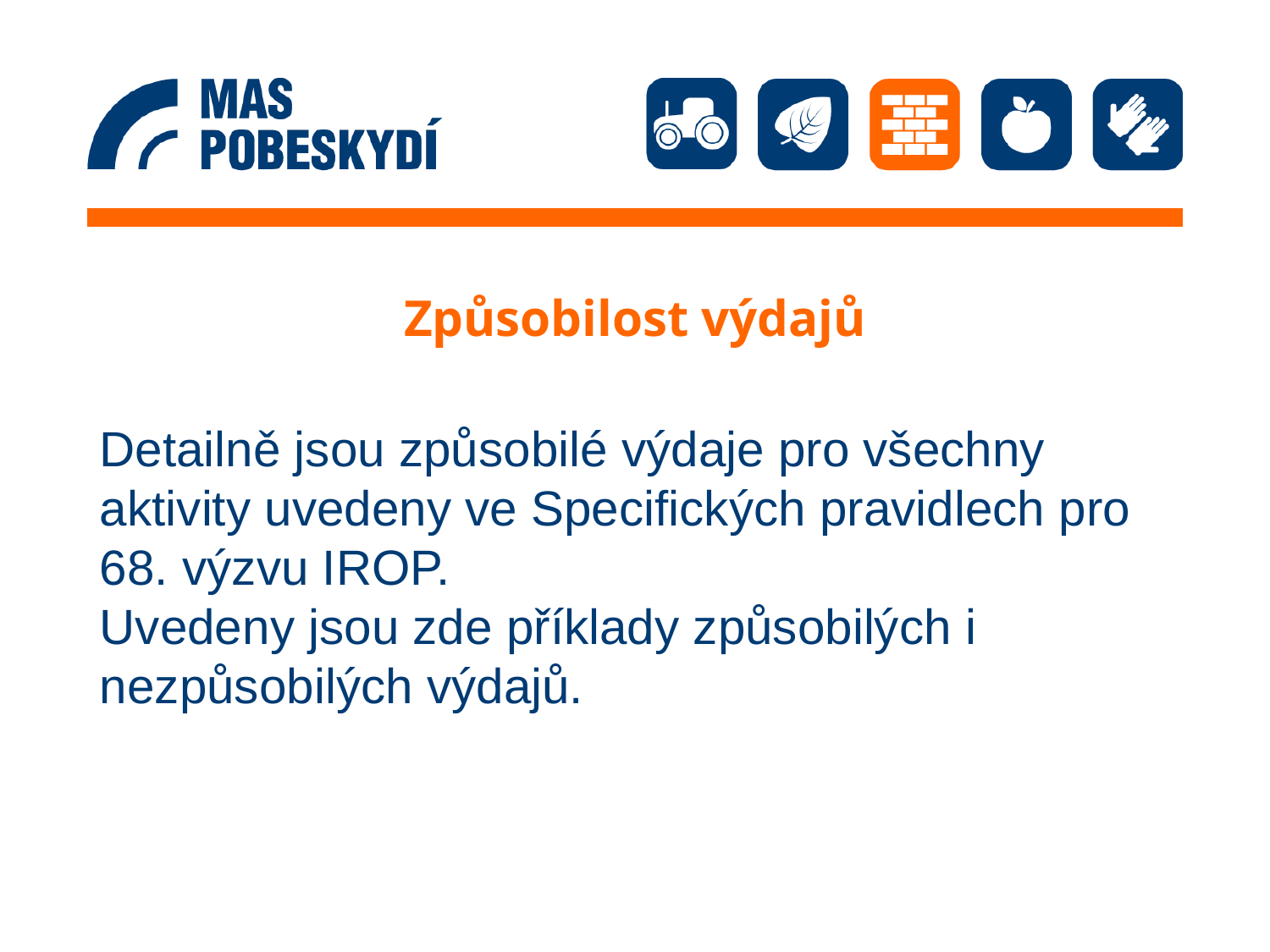

# Způsobilost výdajů
Detailně jsou způsobilé výdaje pro všechny aktivity uvedeny ve Specifických pravidlech pro 68. výzvu IROP.
Uvedeny jsou zde příklady způsobilých i nezpůsobilých výdajů.